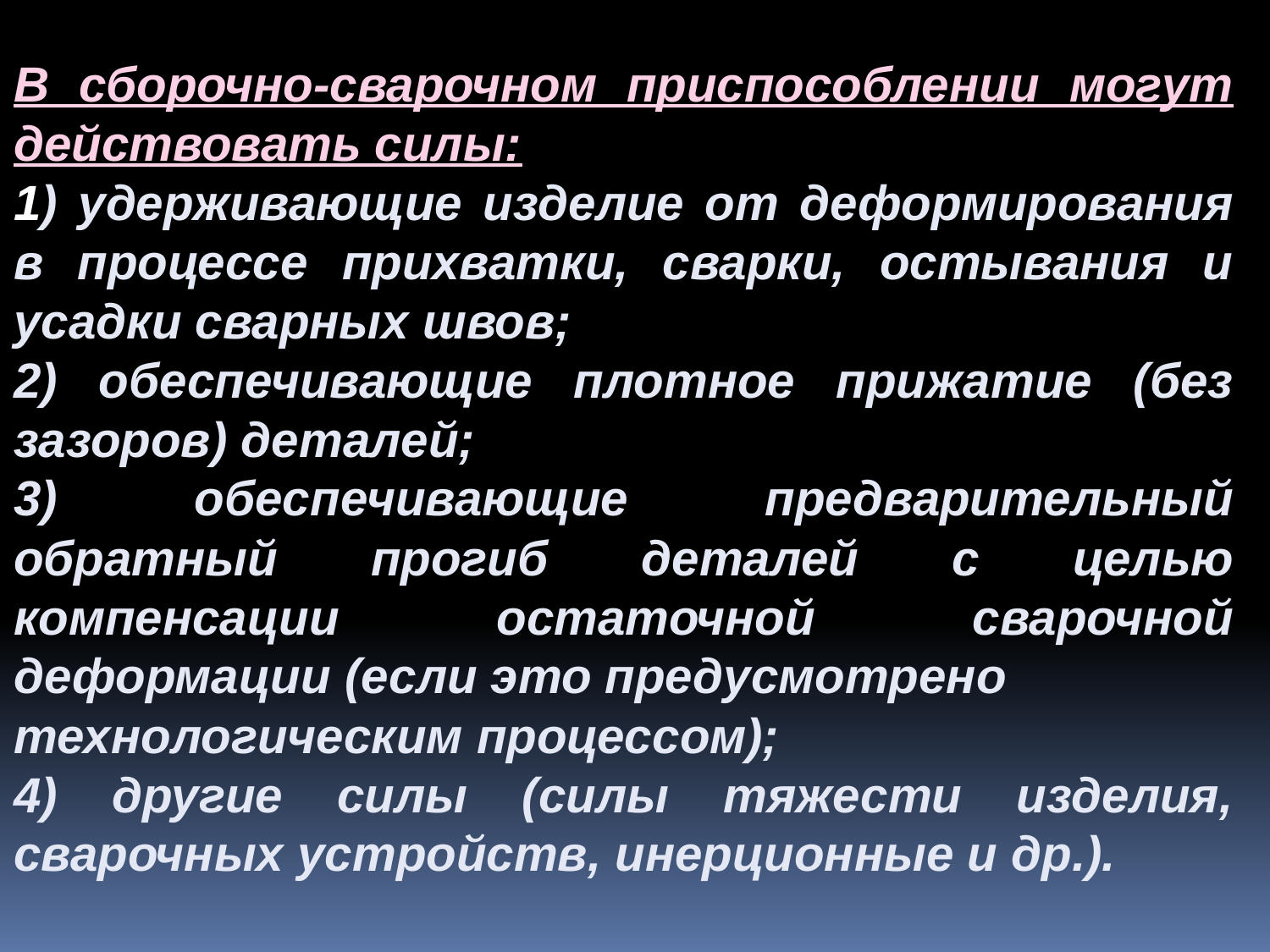

В сборочно-сварочном приспособлении могут действовать силы:
1) удерживающие изделие от деформирования в процессе прихватки, сварки, остывания и усадки сварных швов;
2) обеспечивающие плотное прижатие (без зазоров) деталей;
3) обеспечивающие предварительный обратный прогиб деталей с целью компенсации остаточной сварочной деформации (если это предусмотрено
технологическим процессом);
4) другие силы (силы тяжести изделия, сварочных устройств, инерционные и др.).